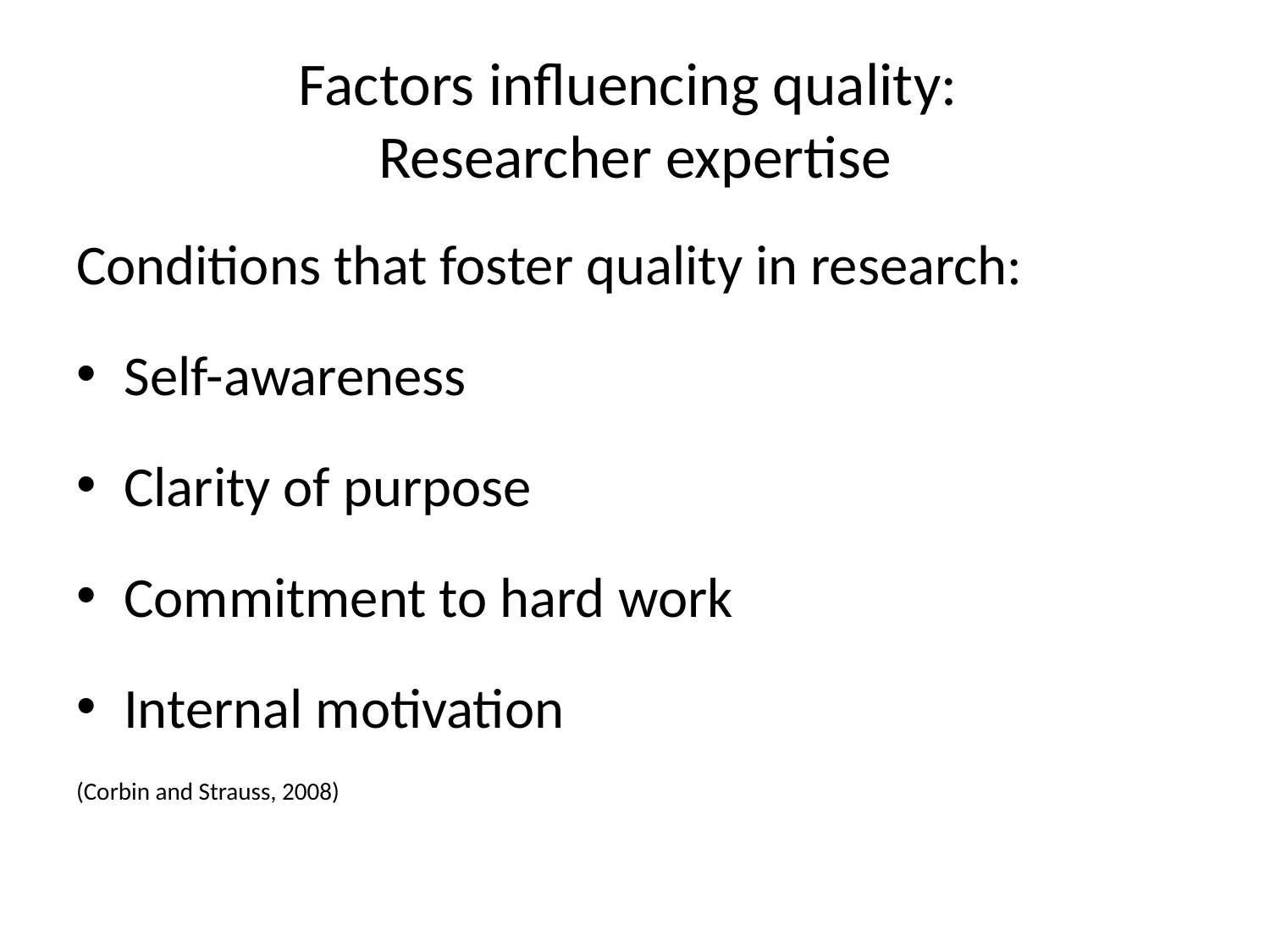

# Factors influencing quality: Researcher expertise
Conditions that foster quality in research:
Self-awareness
Clarity of purpose
Commitment to hard work
Internal motivation
(Corbin and Strauss, 2008)